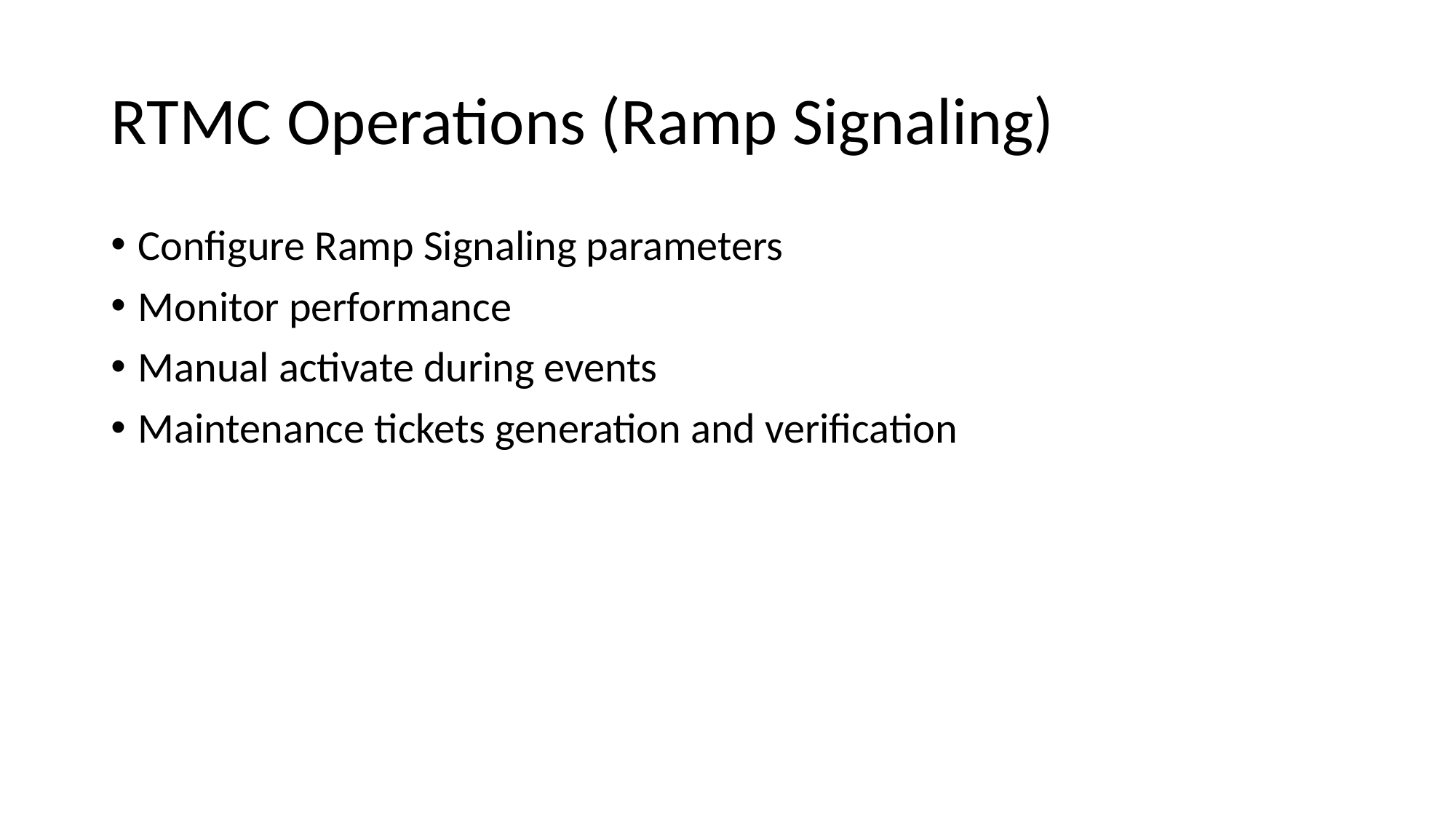

# RTMC Operations (Ramp Signaling)
Configure Ramp Signaling parameters
Monitor performance
Manual activate during events
Maintenance tickets generation and verification